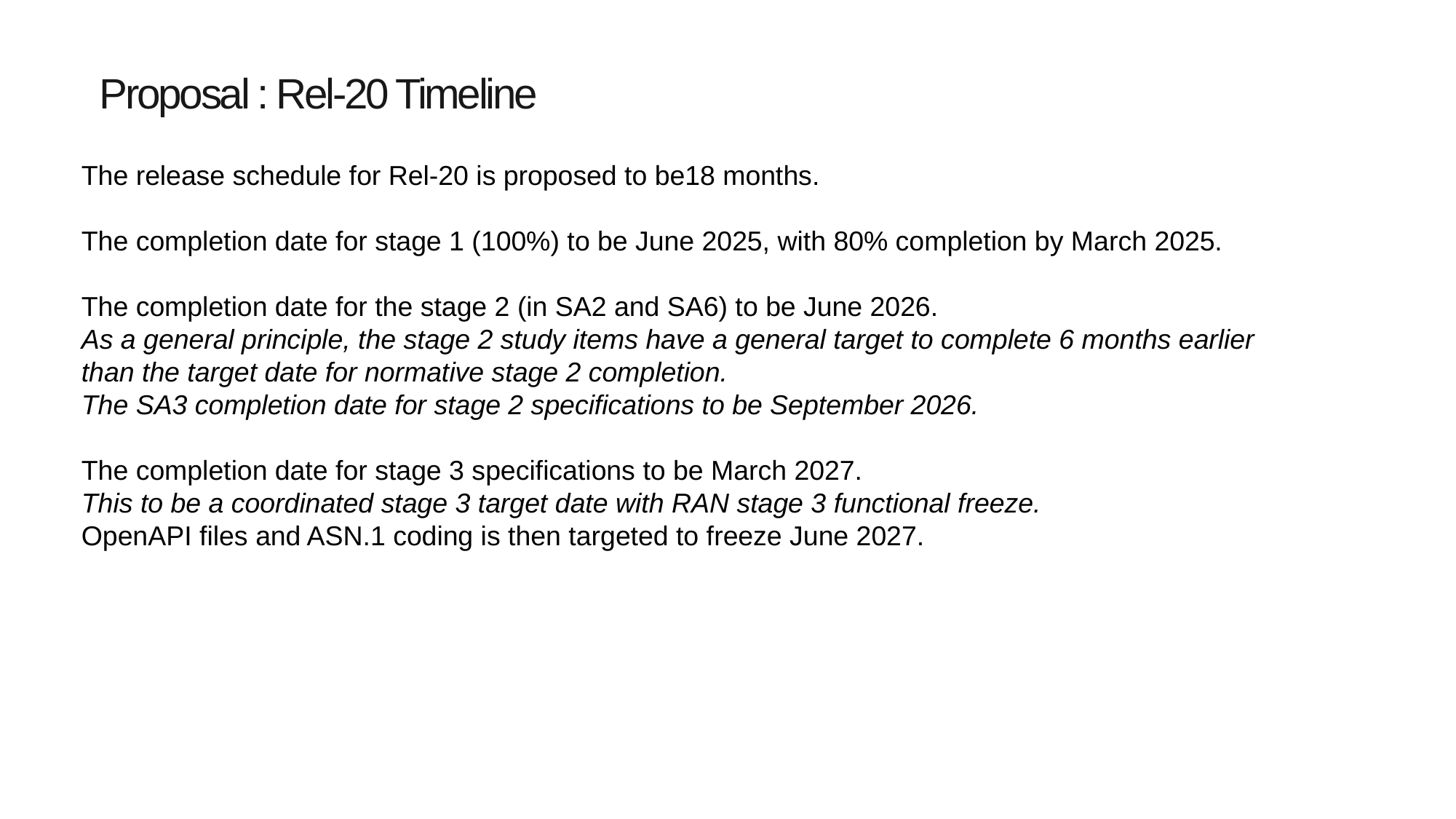

# Proposal : Rel-20 Timeline
The release schedule for Rel-20 is proposed to be18 months.

The completion date for stage 1 (100%) to be June 2025, with 80% completion by March 2025.

The completion date for the stage 2 (in SA2 and SA6) to be June 2026.
As a general principle, the stage 2 study items have a general target to complete 6 months earlier than the target date for normative stage 2 completion.
The SA3 completion date for stage 2 specifications to be September 2026.

The completion date for stage 3 specifications to be March 2027.
This to be a coordinated stage 3 target date with RAN stage 3 functional freeze.
OpenAPI files and ASN.1 coding is then targeted to freeze June 2027.